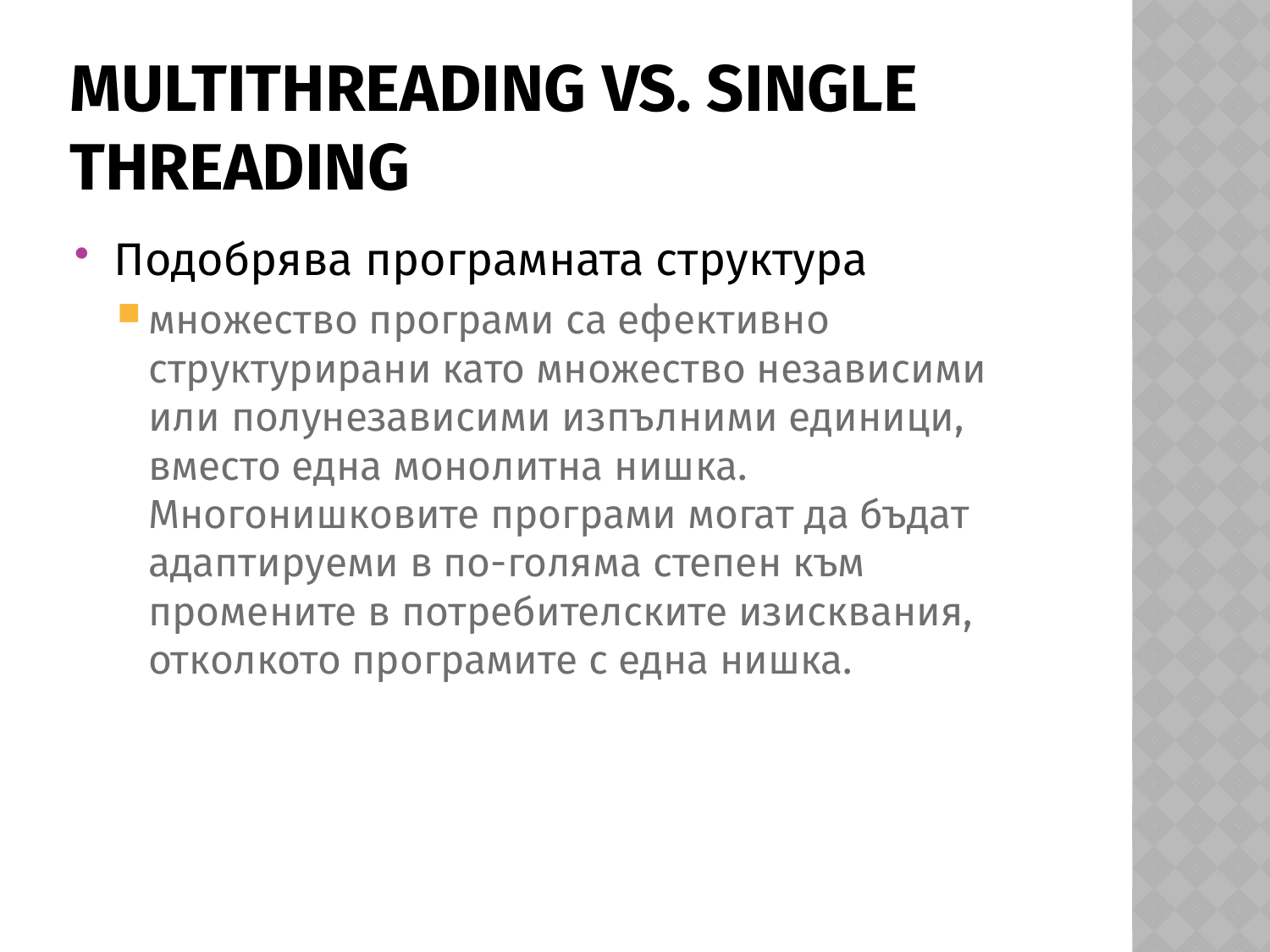

# Multithreading vs. Single threading
Подобрява програмната структура
множество програми са ефективно структурирани като множество независими или полунезависими изпълними единици, вместо една монолитна нишка. Многонишковите програми могат да бъдат адаптируеми в по-голяма степен към промените в потребителските изисквания, отколкото програмите с една нишка.